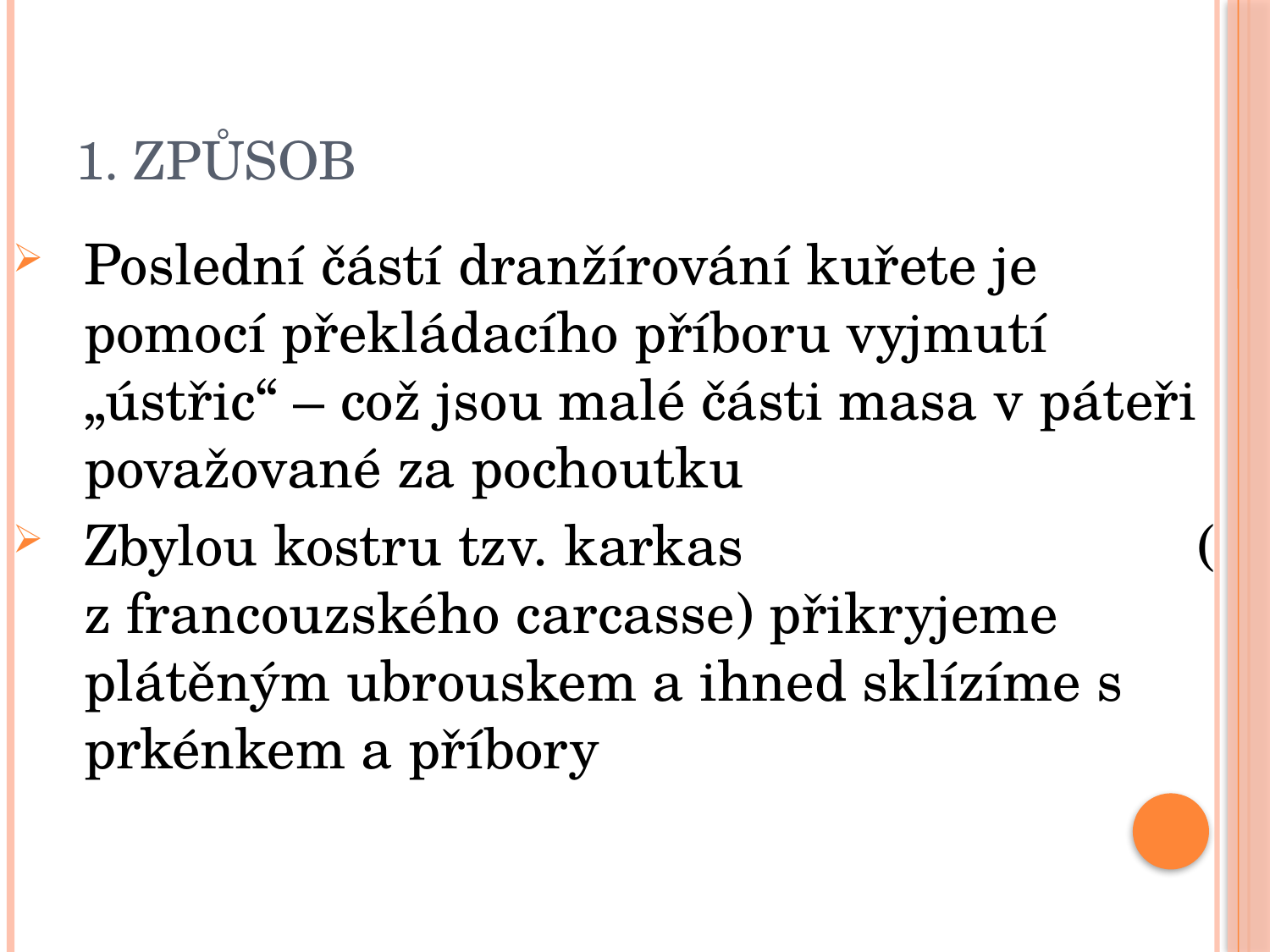

# 1. Způsob
Poslední částí dranžírování kuřete je pomocí překládacího příboru vyjmutí „ústřic“ – což jsou malé části masa v páteři považované za pochoutku
Zbylou kostru tzv. karkas                             ( z francouzského carcasse) přikryjeme plátěným ubrouskem a ihned sklízíme s prkénkem a příbory